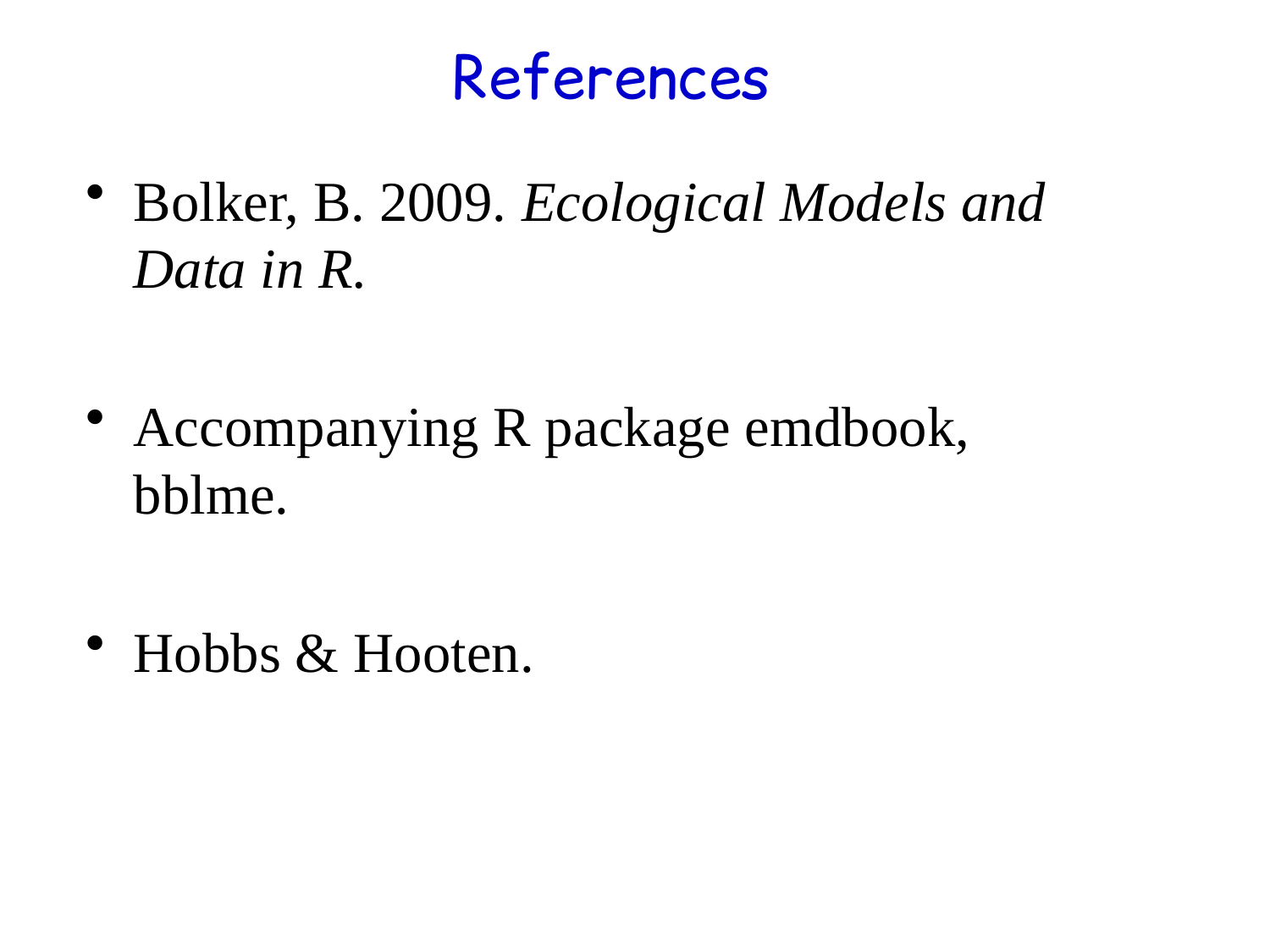

# References
Bolker, B. 2009. Ecological Models and Data in R.

Accompanying R package emdbook, bblme.

Hobbs & Hooten.